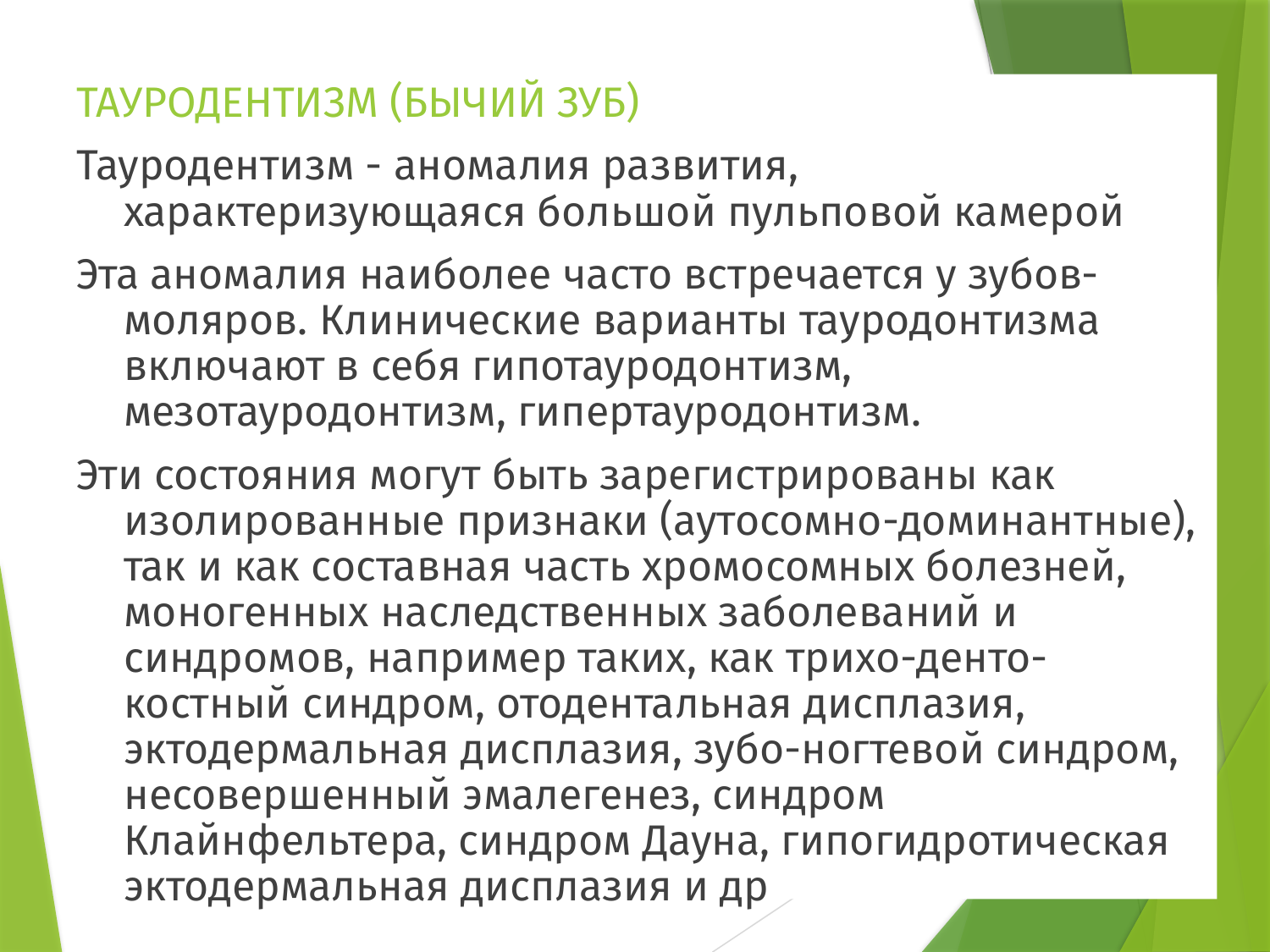

ТАУРОДЕНТИЗМ (БЫЧИЙ ЗУБ)
Тауродентизм - аномалия развития, характеризующаяся большой пульповой камерой
Эта аномалия наиболее часто встречается у зубов-моляров. Клинические варианты тауродонтизма включают в себя гипотауродонтизм, мезотауродонтизм, гипертауродонтизм.
Эти состояния могут быть зарегистрированы как изолированные признаки (аутосомно-доминантные), так и как составная часть хромосомных болезней, моногенных наследственных заболеваний и синдромов, например таких, как трихо-денто-костный синдром, отодентальная дисплазия, эктодермальная дисплазия, зубо-ногтевой синдром, несовершенный эмалегенез, синдром Клайнфельтера, синдром Дауна, гипогидротическая эктодермальная дисплазия и др